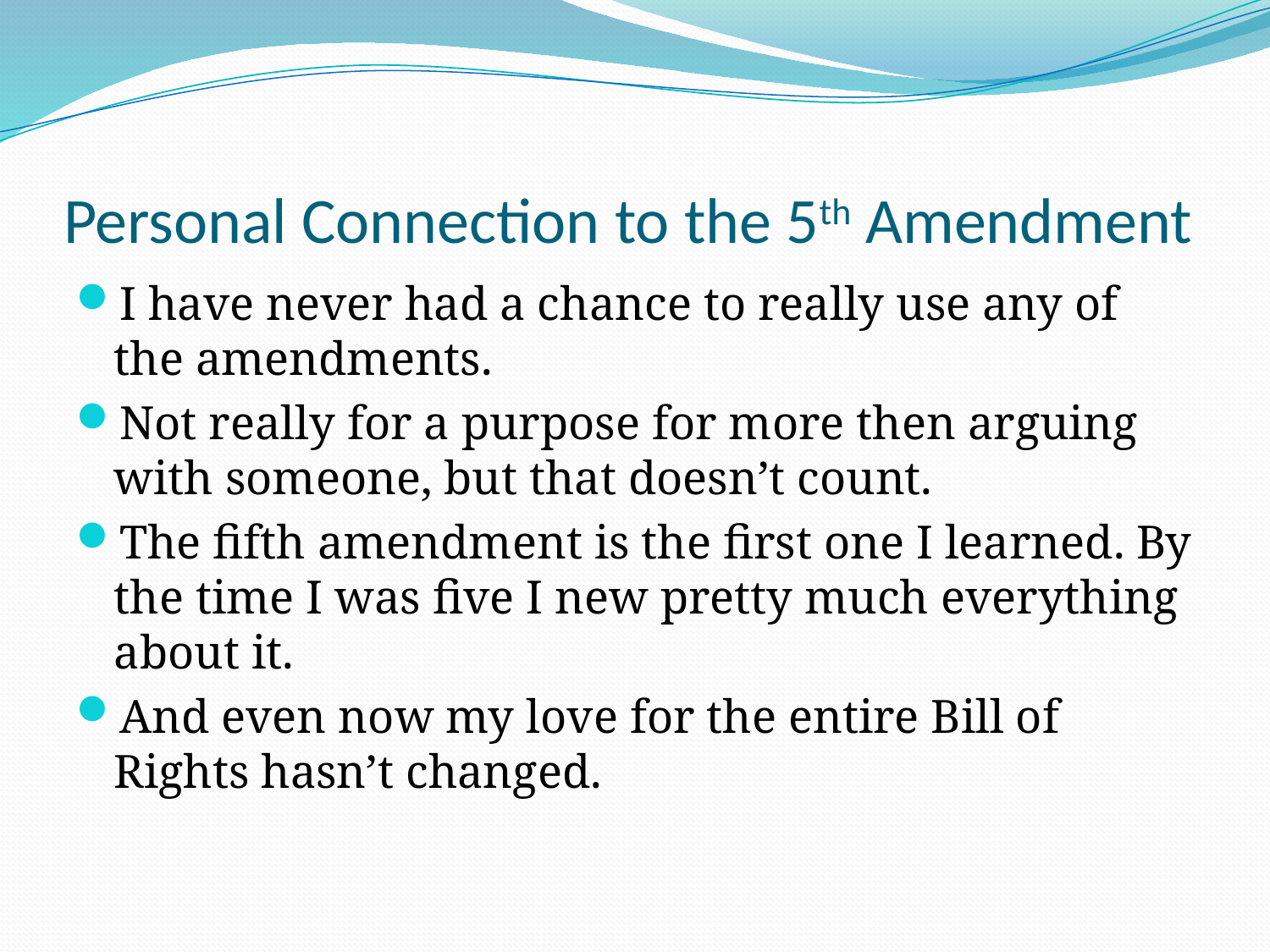

# Personal Connection to the 5th Amendment
I have never had a chance to really use any of the amendments.
Not really for a purpose for more then arguing with someone, but that doesn’t count.
The fifth amendment is the first one I learned. By the time I was five I new pretty much everything  about it.
And even now my love for the entire Bill of Rights hasn’t changed.